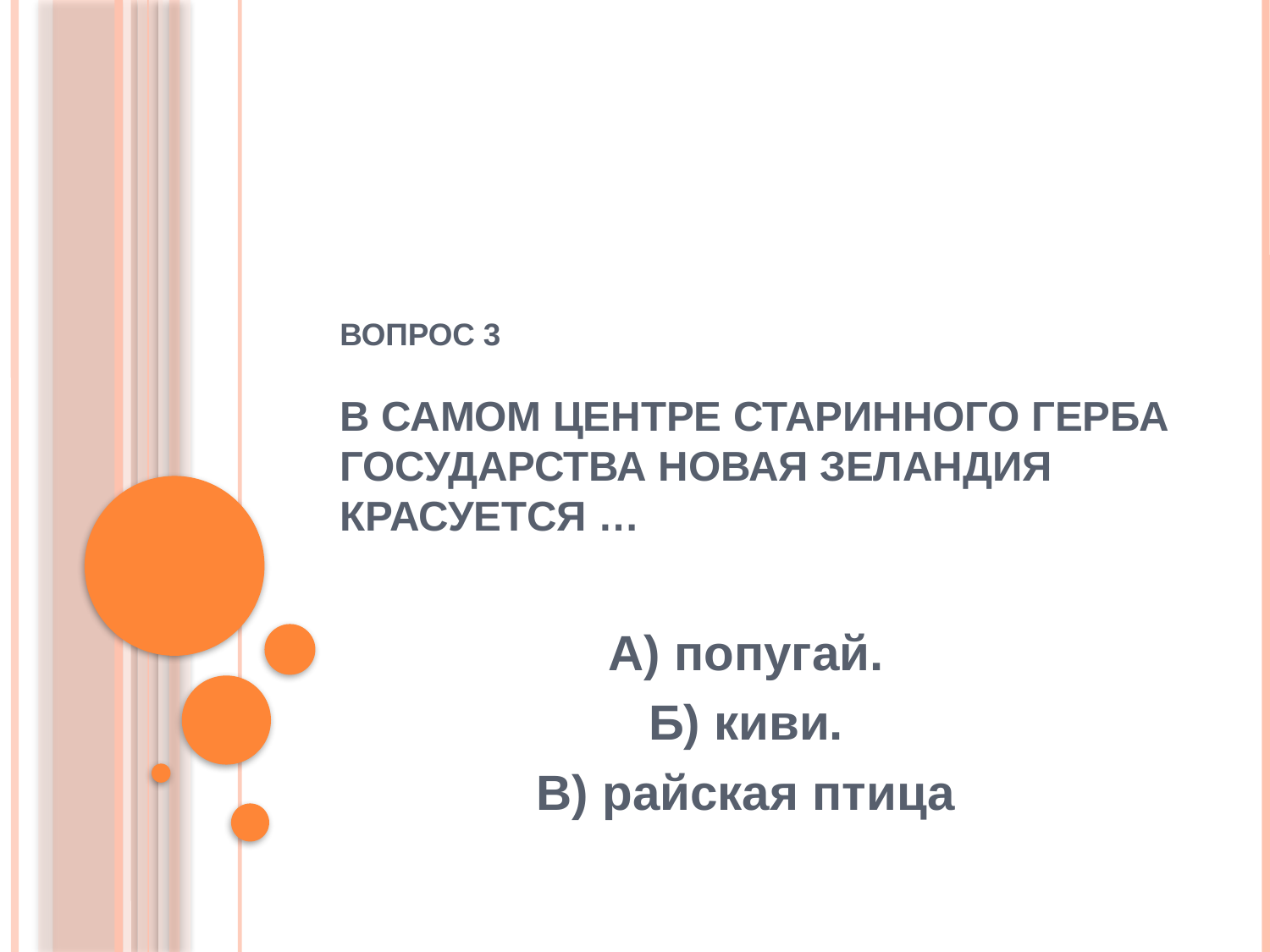

# Вопрос 3 В самом центре старинного герба государства Новая Зеландия красуется …
А) попугай.
Б) киви.
В) райская птица